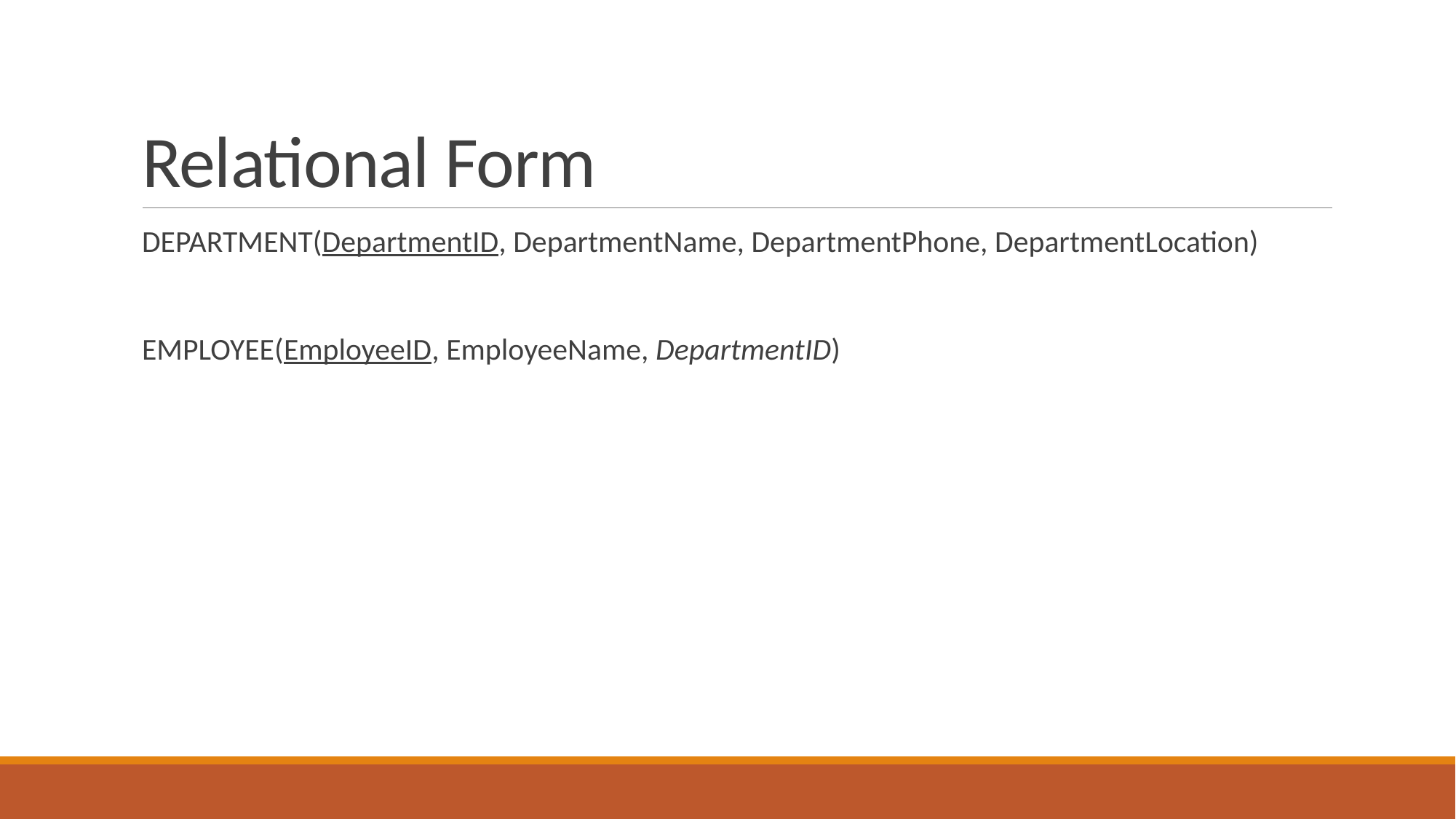

# Relational Form
DEPARTMENT(DepartmentID, DepartmentName, DepartmentPhone, DepartmentLocation)

EMPLOYEE(EmployeeID, EmployeeName, DepartmentID)